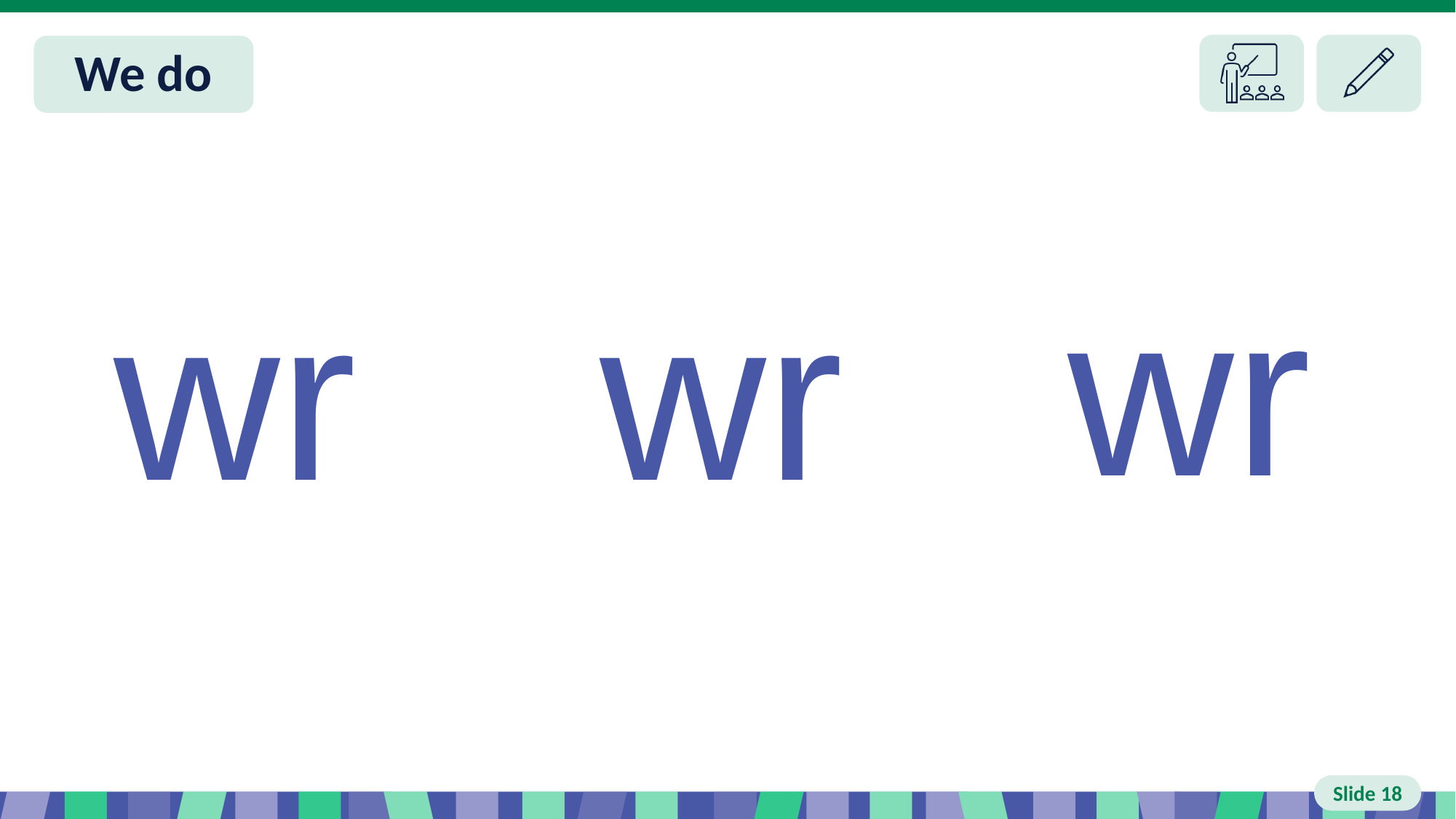

Slide 18 We do
 wr
wr
 wr